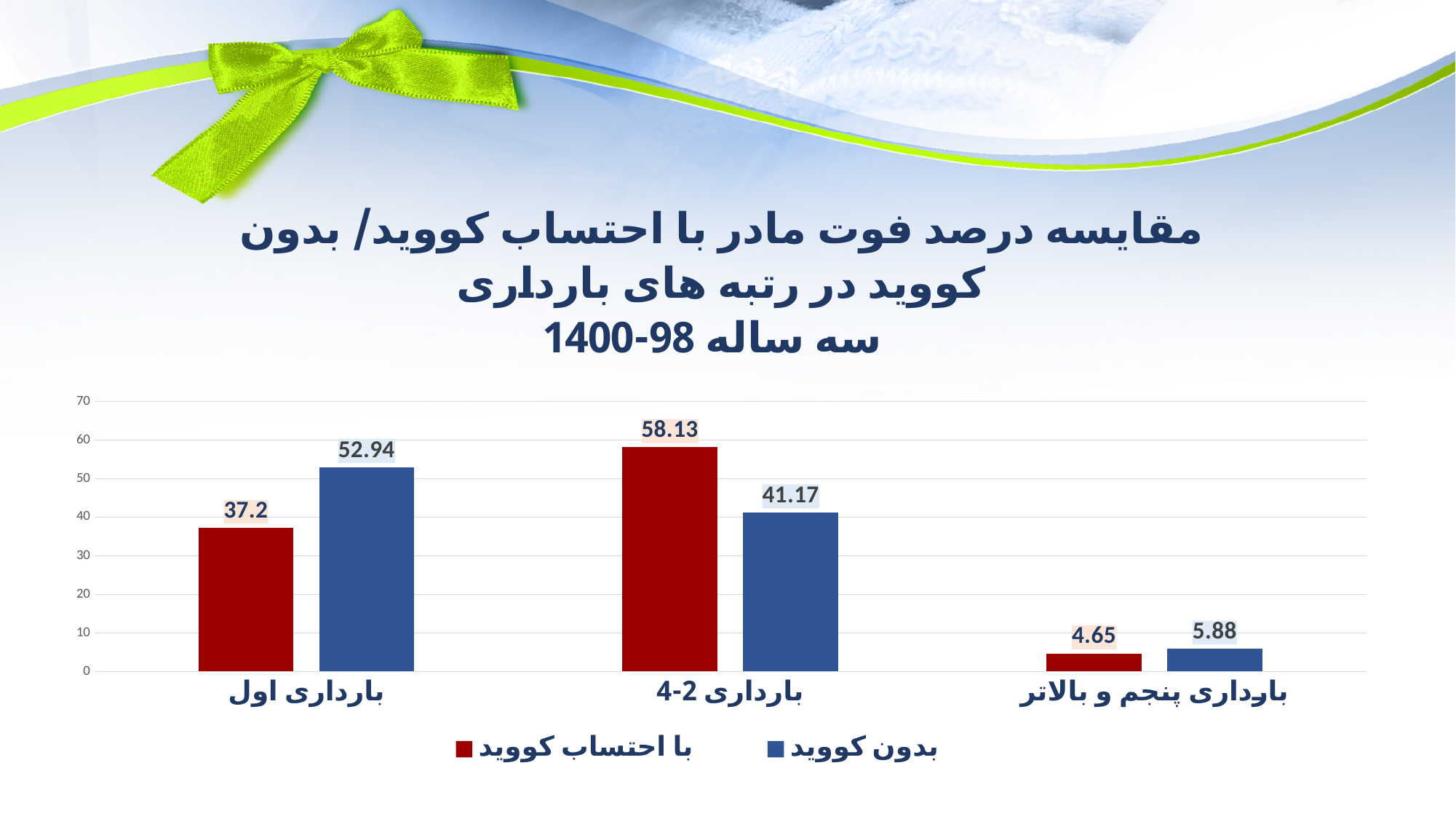

### Chart: مقایسه درصد فوت مادر با احتساب کووید/ بدون کووید در رتبه های بارداری
سه ساله 98-1400

| Category | با احتساب کووید | بدون کووید  |
|---|---|---|
| بارداری اول | 37.2 | 52.94 |
| بارداری 2-4 | 58.13 | 41.17 |
| بارداری پنجم و بالاتر | 4.65 | 5.88 |